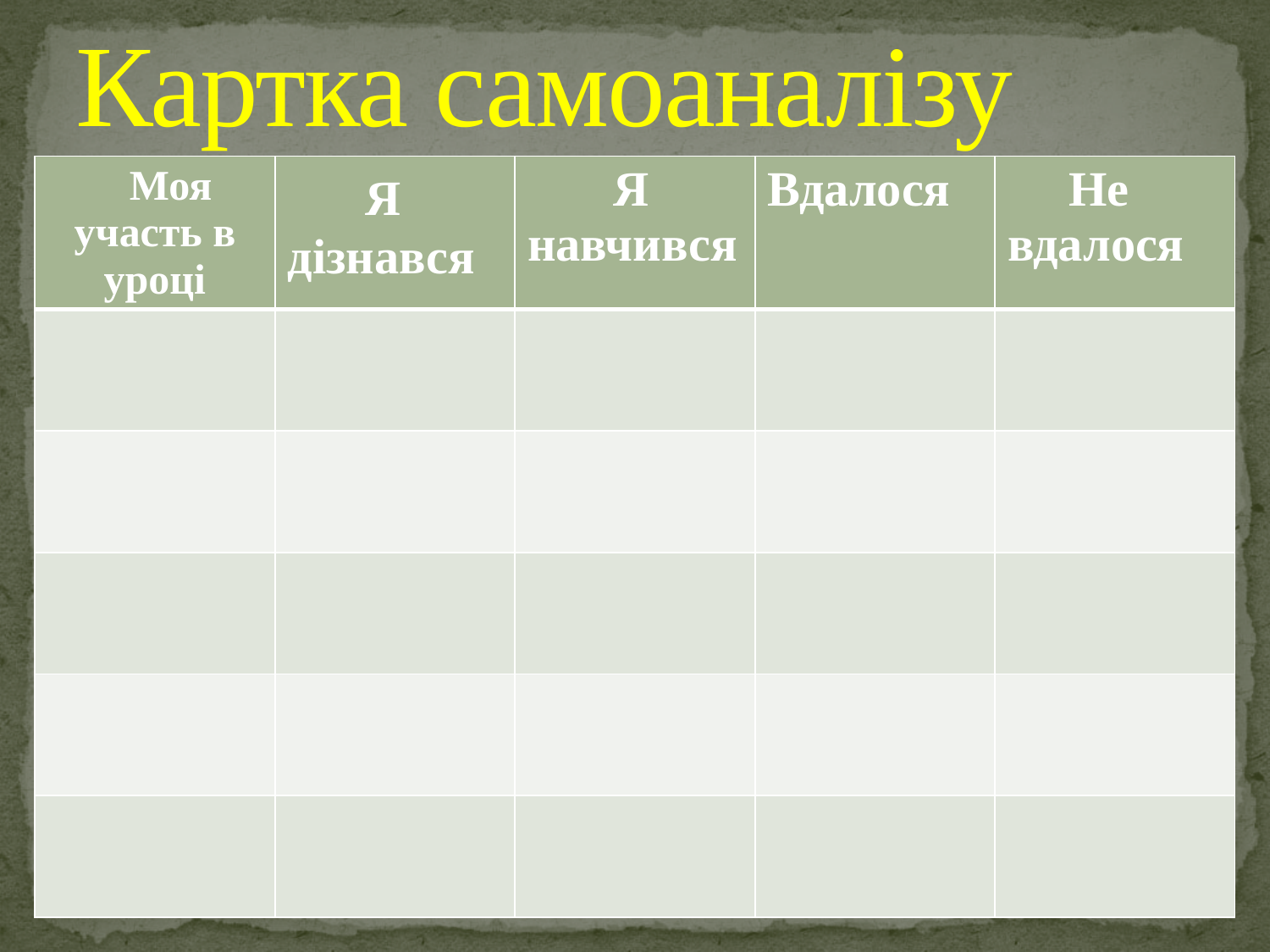

# Картка самоаналізу
| Моя участь в уроці | Я дізнався | Я навчився | Вдалося | Не вдалося |
| --- | --- | --- | --- | --- |
|  |  |  |  |  |
|  |  |  |  |  |
|  |  |  |  |  |
|  |  |  |  |  |
|  |  |  |  |  |